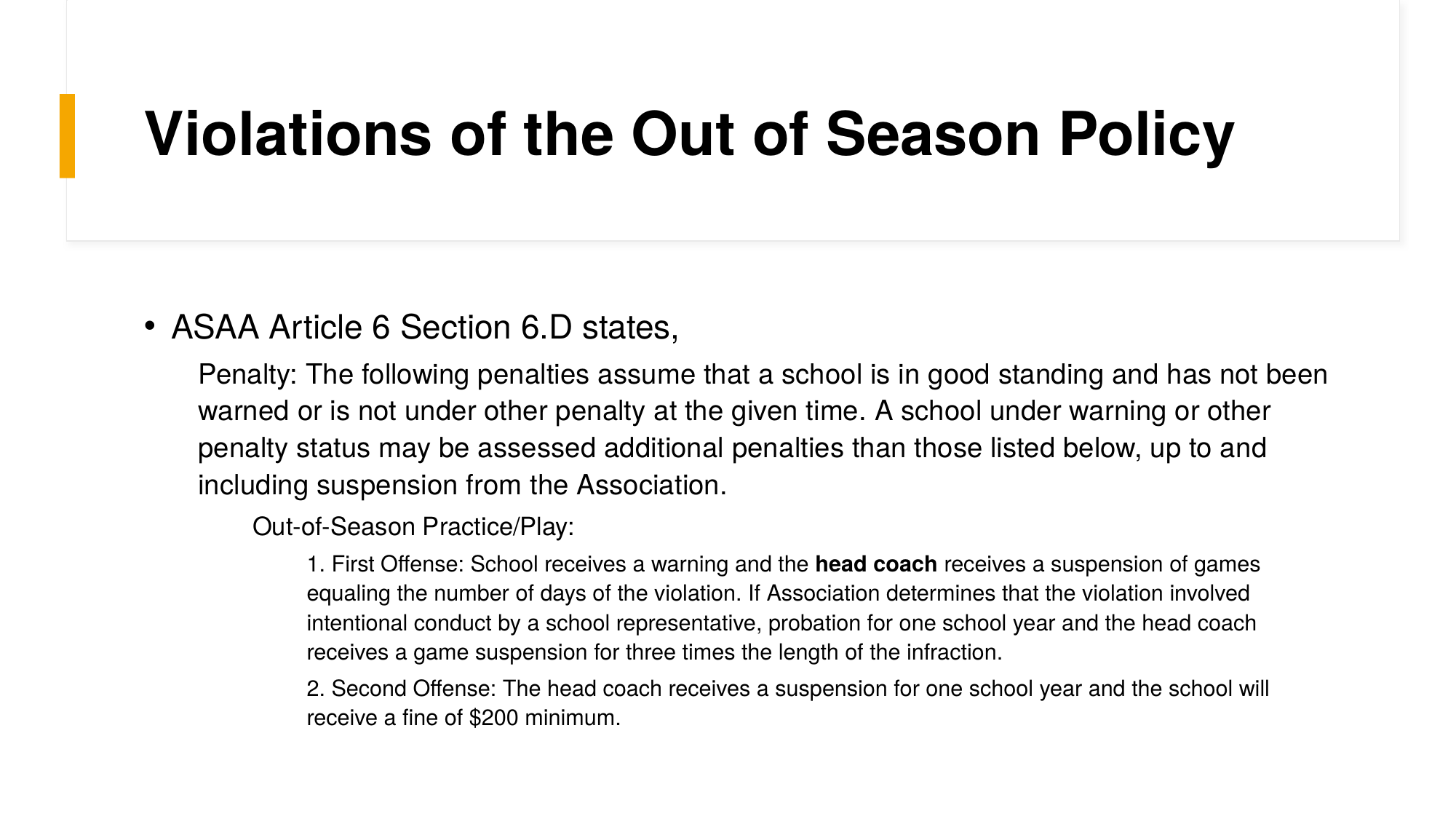

# Violations of the Out of Season Policy
ASAA Article 6 Section 6.D states,
Penalty: The following penalties assume that a school is in good standing and has not been warned or is not under other penalty at the given time. A school under warning or other penalty status may be assessed additional penalties than those listed below, up to and including suspension from the Association.
Out-of-Season Practice/Play:
1. First Offense: School receives a warning and the head coach receives a suspension of games equaling the number of days of the violation. If Association determines that the violation involved intentional conduct by a school representative, probation for one school year and the head coach receives a game suspension for three times the length of the infraction.
2. Second Offense: The head coach receives a suspension for one school year and the school will receive a fine of $200 minimum.